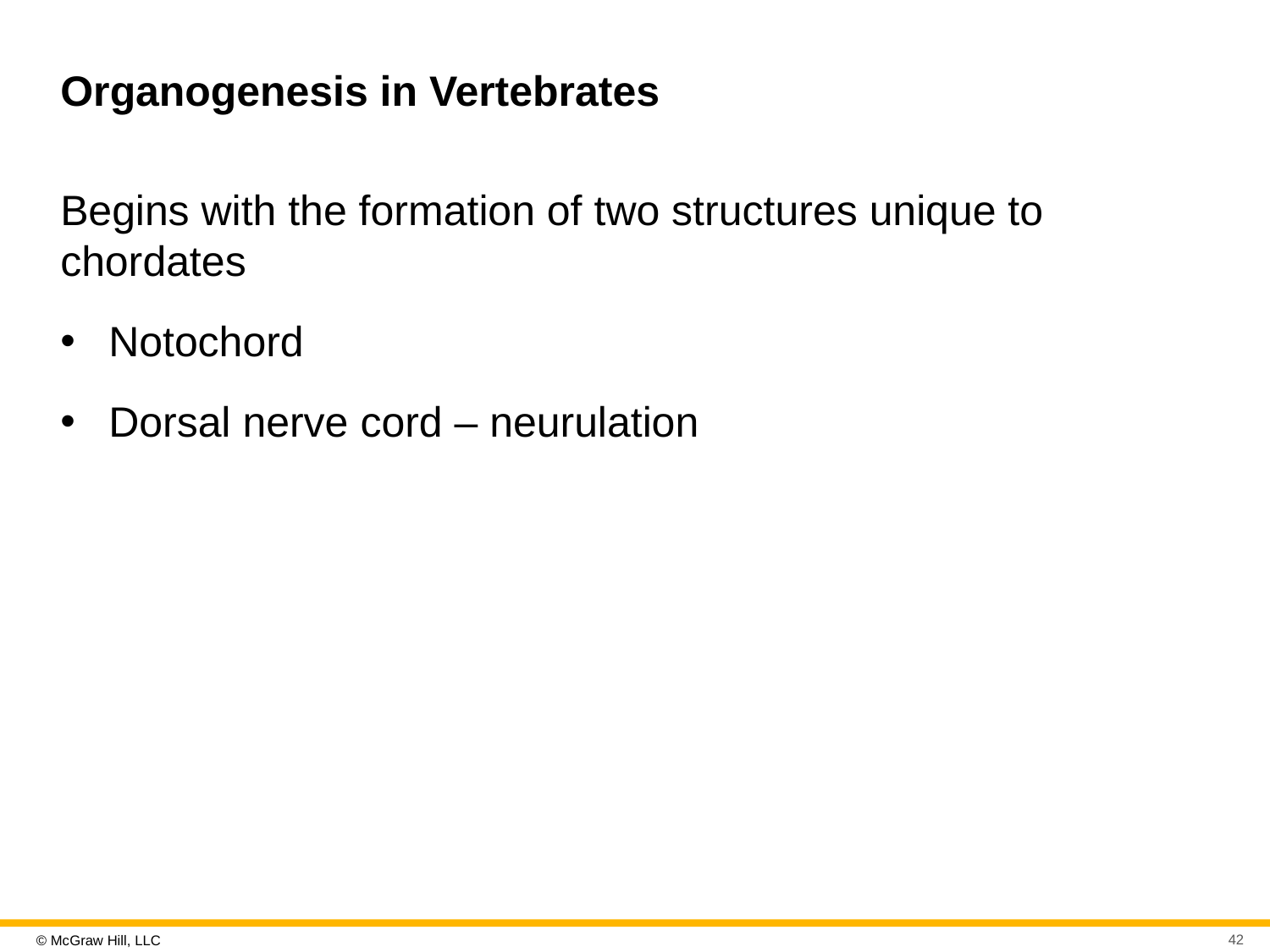

# Organogenesis in Vertebrates
Begins with the formation of two structures unique to chordates
Notochord
Dorsal nerve cord – neurulation
42